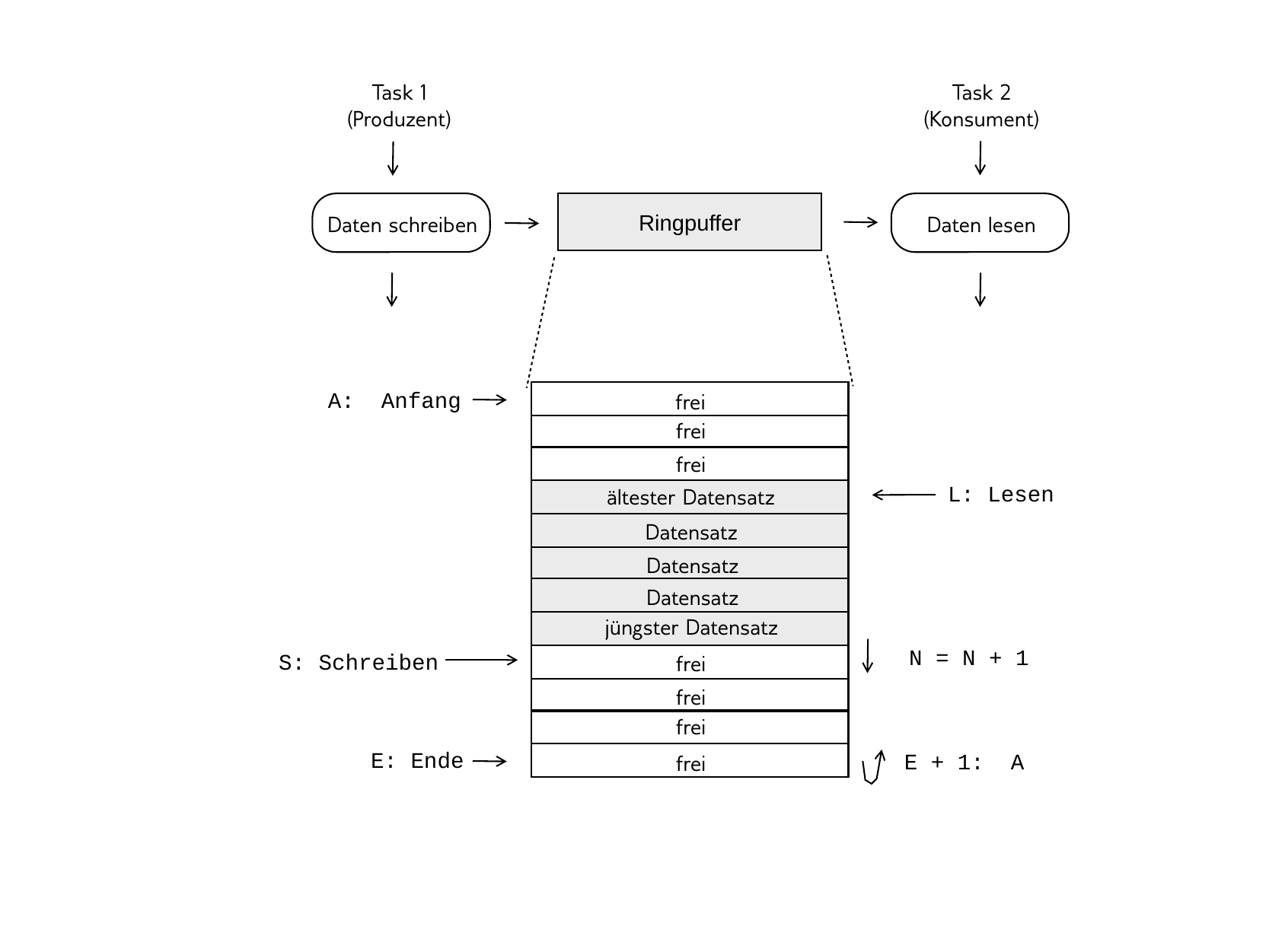

Task 1
(Produzent)
Task 2
(Konsument)

Ringpuffer

Daten schreiben
Daten lesen

A:  Anfang

frei

frei

frei

L: Lesen
ältester Datensatz

Datensatz

Datensatz

Datensatz
jüngster Datensatz

N = N + 1

S: Schreiben

frei

frei
frei

E: Ende

E + 1:  A
frei